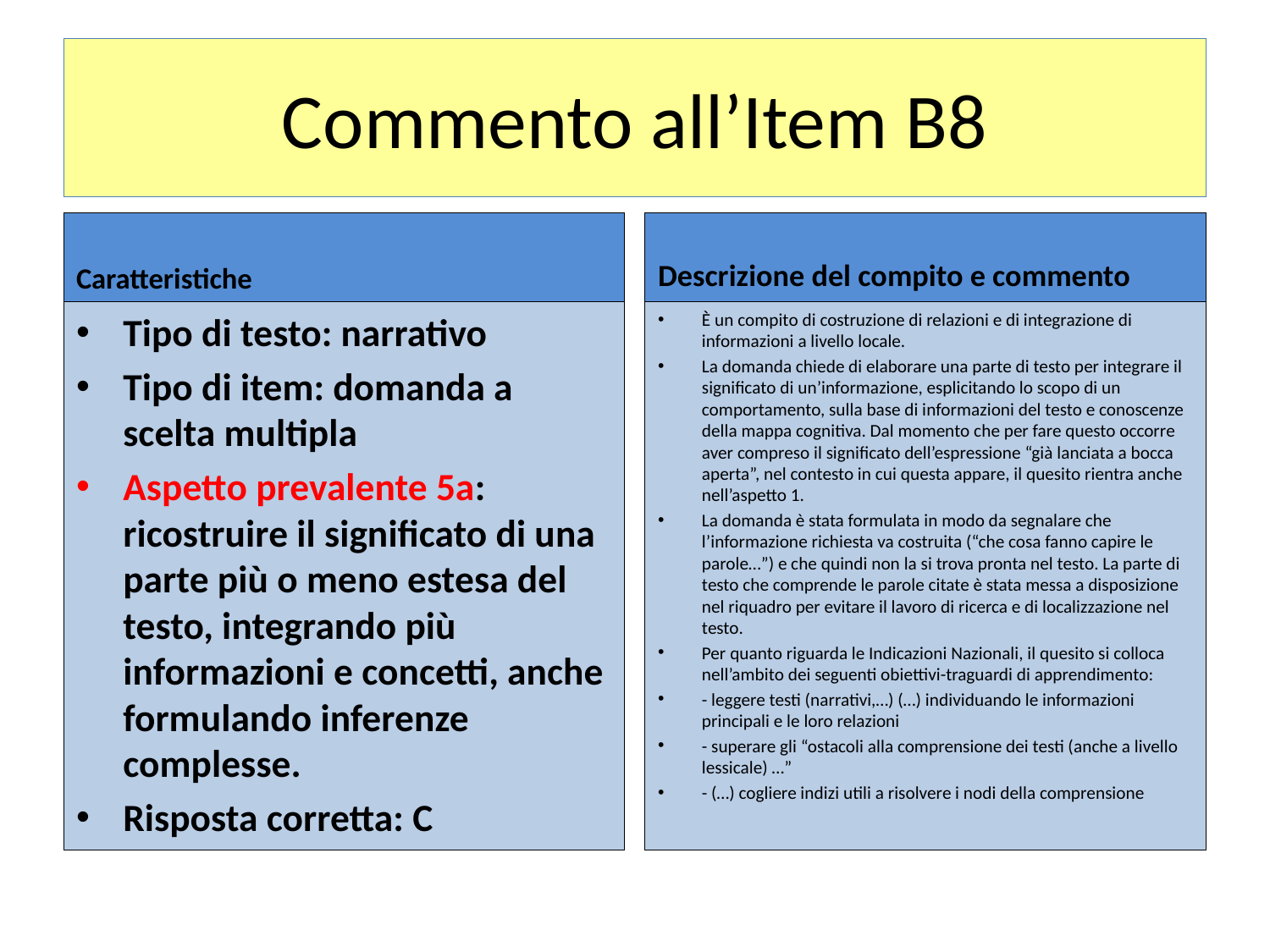

# Commento all’Item B8

Caratteristiche

Descrizione del compito e commento

Tipo di testo: narrativo
Tipo di item: domanda a scelta multipla
Aspetto prevalente 5a: ricostruire il significato di una parte più o meno estesa del testo, integrando più informazioni e concetti, anche formulando inferenze complesse.
Risposta corretta: C

È un compito di costruzione di relazioni e di integrazione di informazioni a livello locale.
La domanda chiede di elaborare una parte di testo per integrare il significato di un’informazione, esplicitando lo scopo di un comportamento, sulla base di informazioni del testo e conoscenze della mappa cognitiva. Dal momento che per fare questo occorre aver compreso il significato dell’espressione “già lanciata a bocca aperta”, nel contesto in cui questa appare, il quesito rientra anche nell’aspetto 1.
La domanda è stata formulata in modo da segnalare che l’informazione richiesta va costruita (“che cosa fanno capire le parole…”) e che quindi non la si trova pronta nel testo. La parte di testo che comprende le parole citate è stata messa a disposizione nel riquadro per evitare il lavoro di ricerca e di localizzazione nel testo.
Per quanto riguarda le Indicazioni Nazionali, il quesito si colloca nell’ambito dei seguenti obiettivi-traguardi di apprendimento:
- leggere testi (narrativi,…) (…) individuando le informazioni principali e le loro relazioni
- superare gli “ostacoli alla comprensione dei testi (anche a livello lessicale) …”
- (…) cogliere indizi utili a risolvere i nodi della comprensione